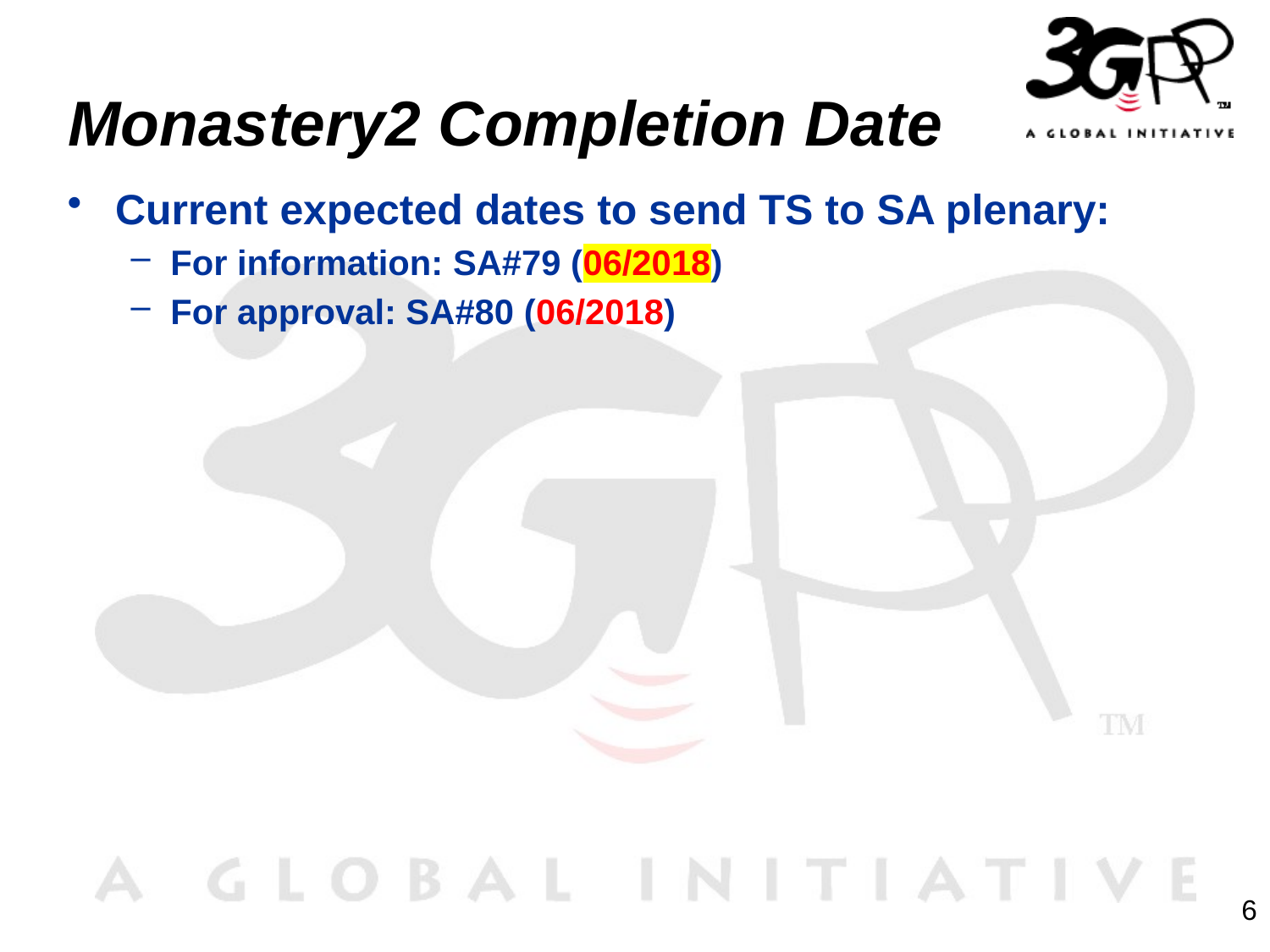

# Monastery2 Completion Date
Current expected dates to send TS to SA plenary:
For information: SA#79 (06/2018)
For approval: SA#80 (06/2018)
6